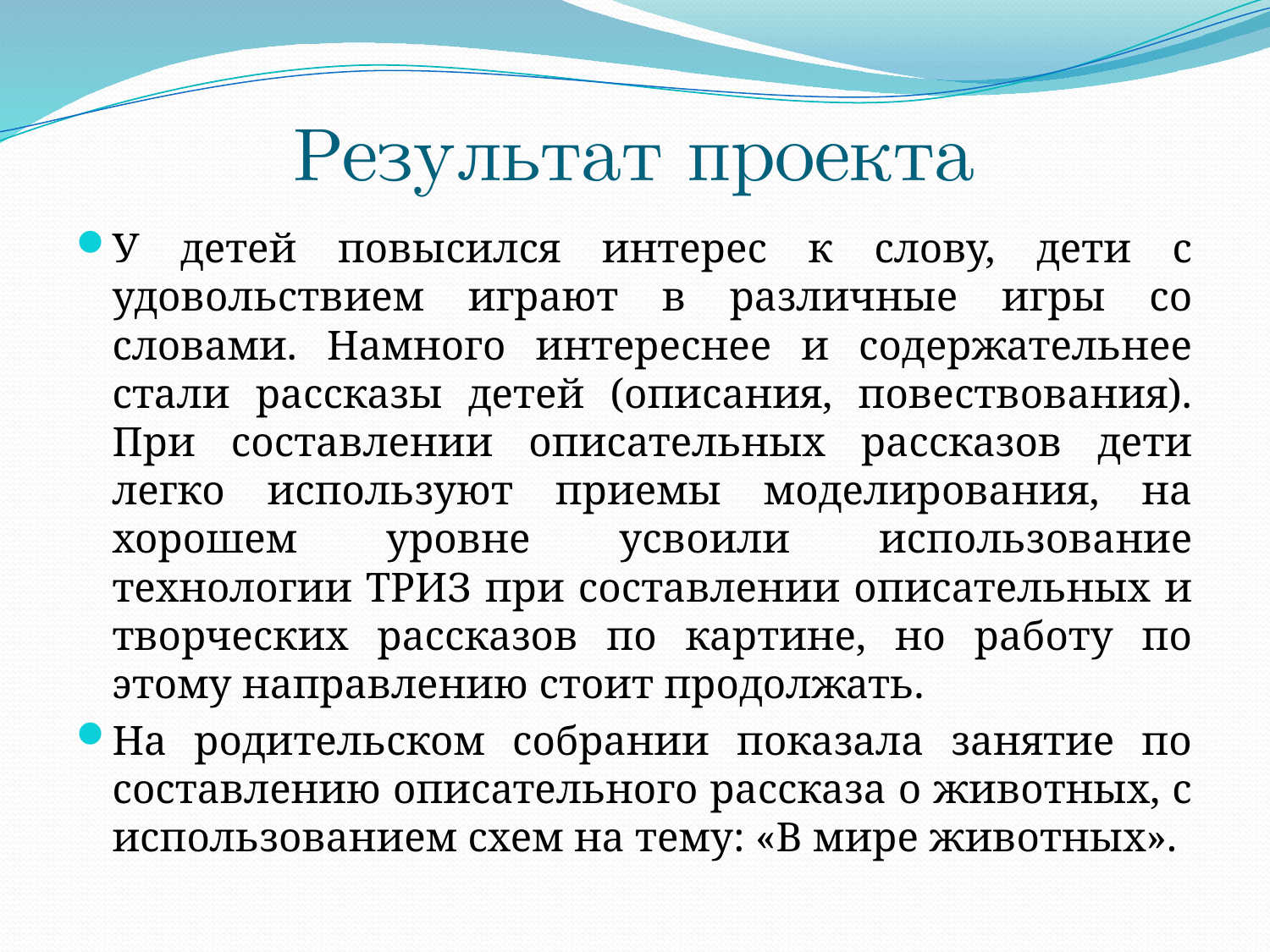

# Результат проекта
У детей повысился интерес к слову, дети с удовольствием играют в различные игры со словами. Намного интереснее и содержательнее стали рассказы детей (описания, повествования). При составлении описательных рассказов дети легко используют приемы моделирования, на хорошем уровне усвоили использование технологии ТРИЗ при составлении описательных и творческих рассказов по картине, но работу по этому направлению стоит продолжать.
На родительском собрании показала занятие по составлению описательного рассказа о животных, с использованием схем на тему: «В мире животных».